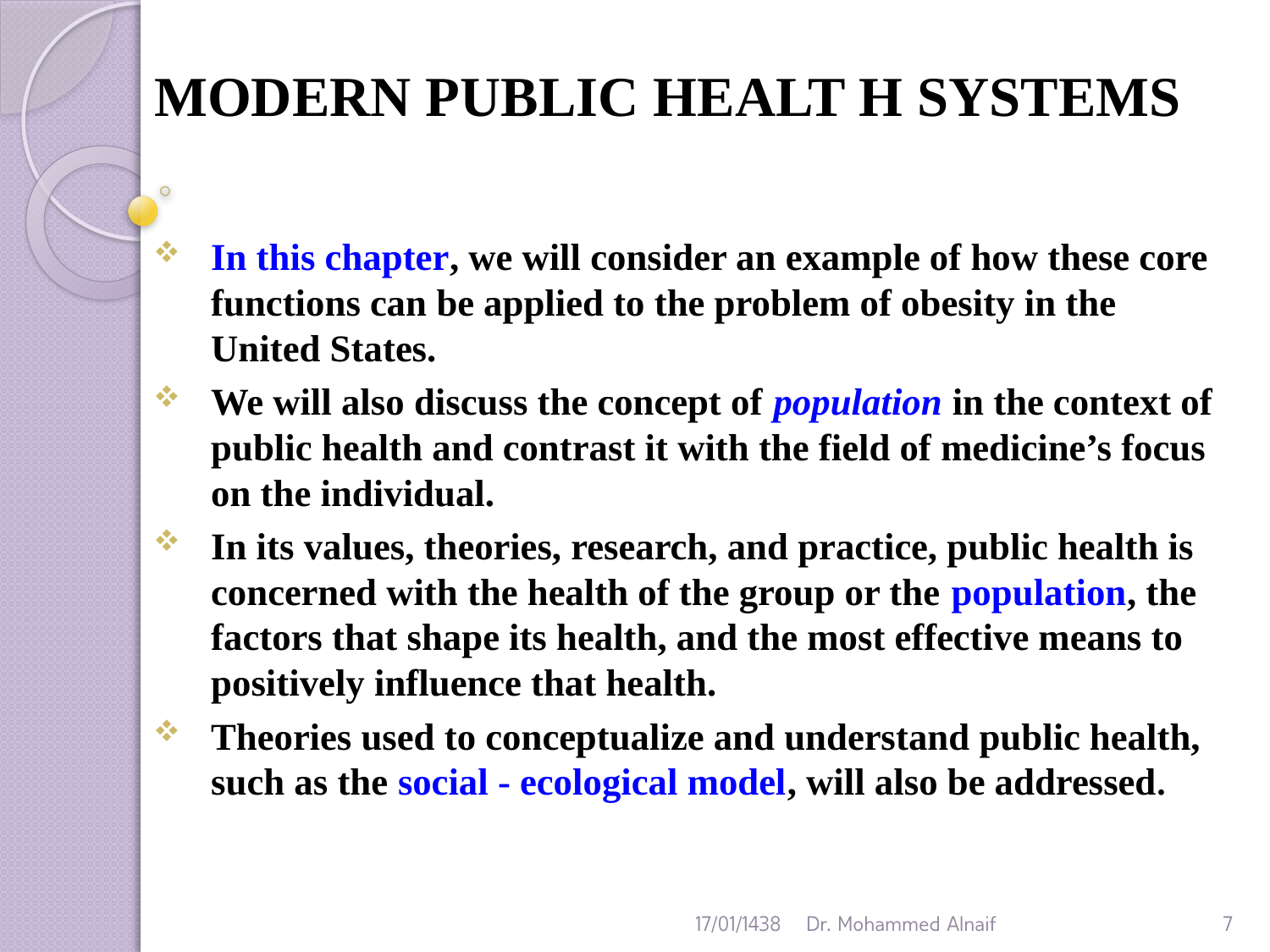

# MODERN PUBLIC HEALT H SYSTEMS
In this chapter, we will consider an example of how these core functions can be applied to the problem of obesity in the United States.
We will also discuss the concept of population in the context of public health and contrast it with the field of medicine’s focus on the individual.
In its values, theories, research, and practice, public health is concerned with the health of the group or the population, the factors that shape its health, and the most effective means to positively influence that health.
Theories used to conceptualize and understand public health, such as the social - ecological model, will also be addressed.
17/01/1438
Dr. Mohammed Alnaif
7